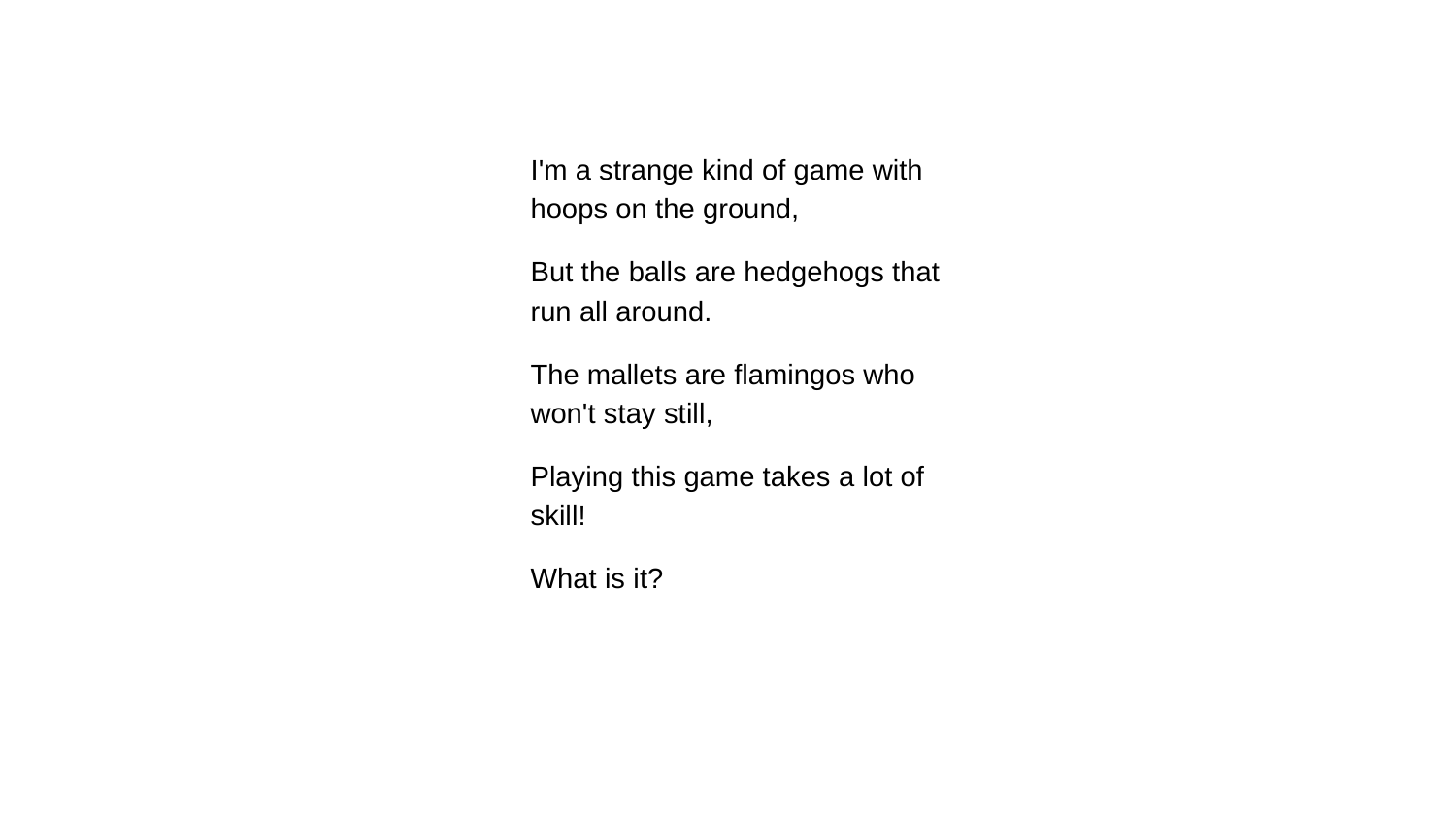

I'm a strange kind of game with hoops on the ground,
But the balls are hedgehogs that run all around.
The mallets are flamingos who won't stay still,
Playing this game takes a lot of skill!
What is it?